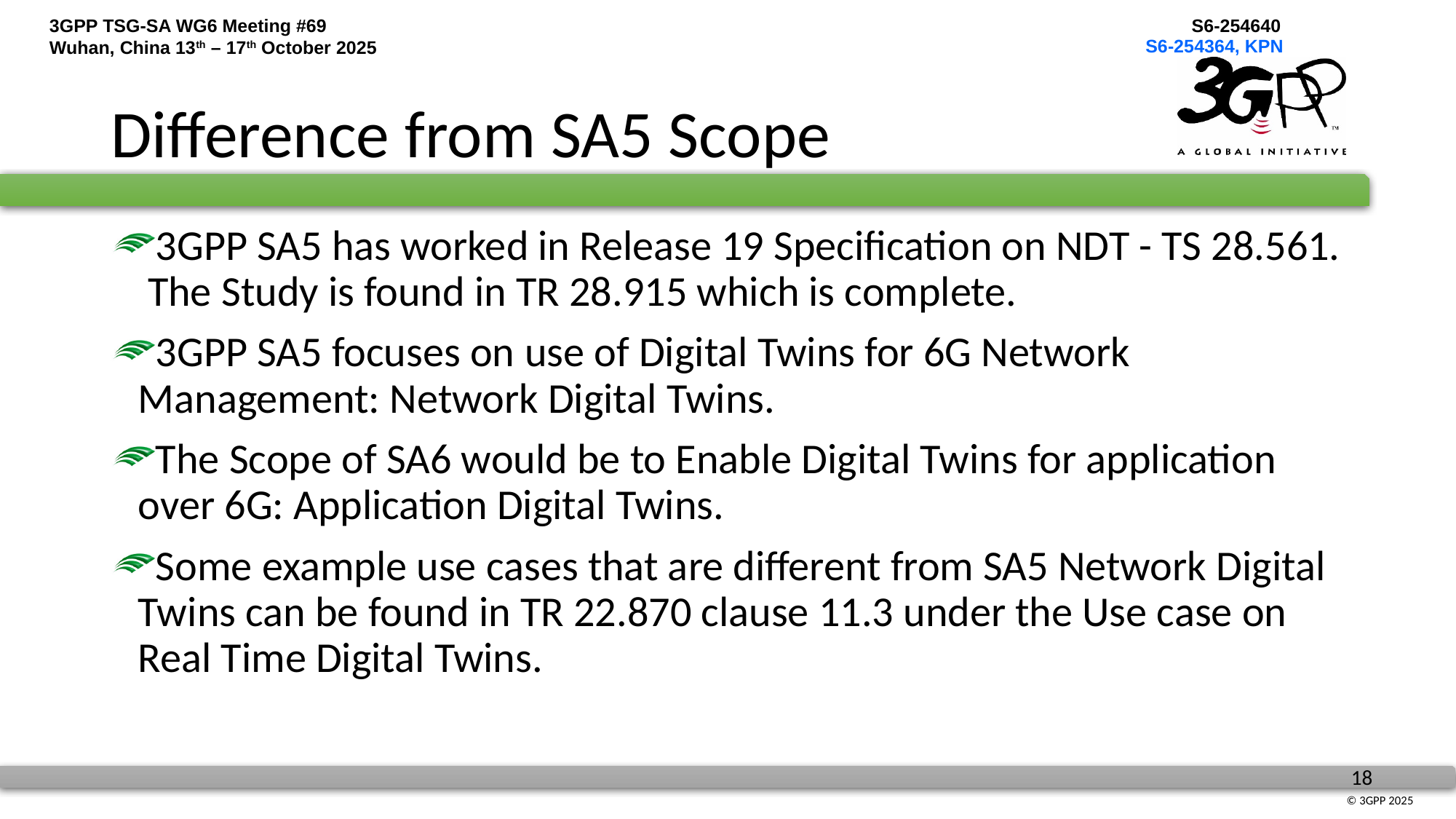

S6-254364, KPN
# Difference from SA5 Scope
3GPP SA5 has worked in Release 19 Specification on NDT - TS 28.561.  The Study is found in TR 28.915 which is complete.
3GPP SA5 focuses on use of Digital Twins for 6G Network Management: Network Digital Twins.
The Scope of SA6 would be to Enable Digital Twins for application over 6G: Application Digital Twins.
Some example use cases that are different from SA5 Network Digital Twins can be found in TR 22.870 clause 11.3 under the Use case on Real Time Digital Twins.